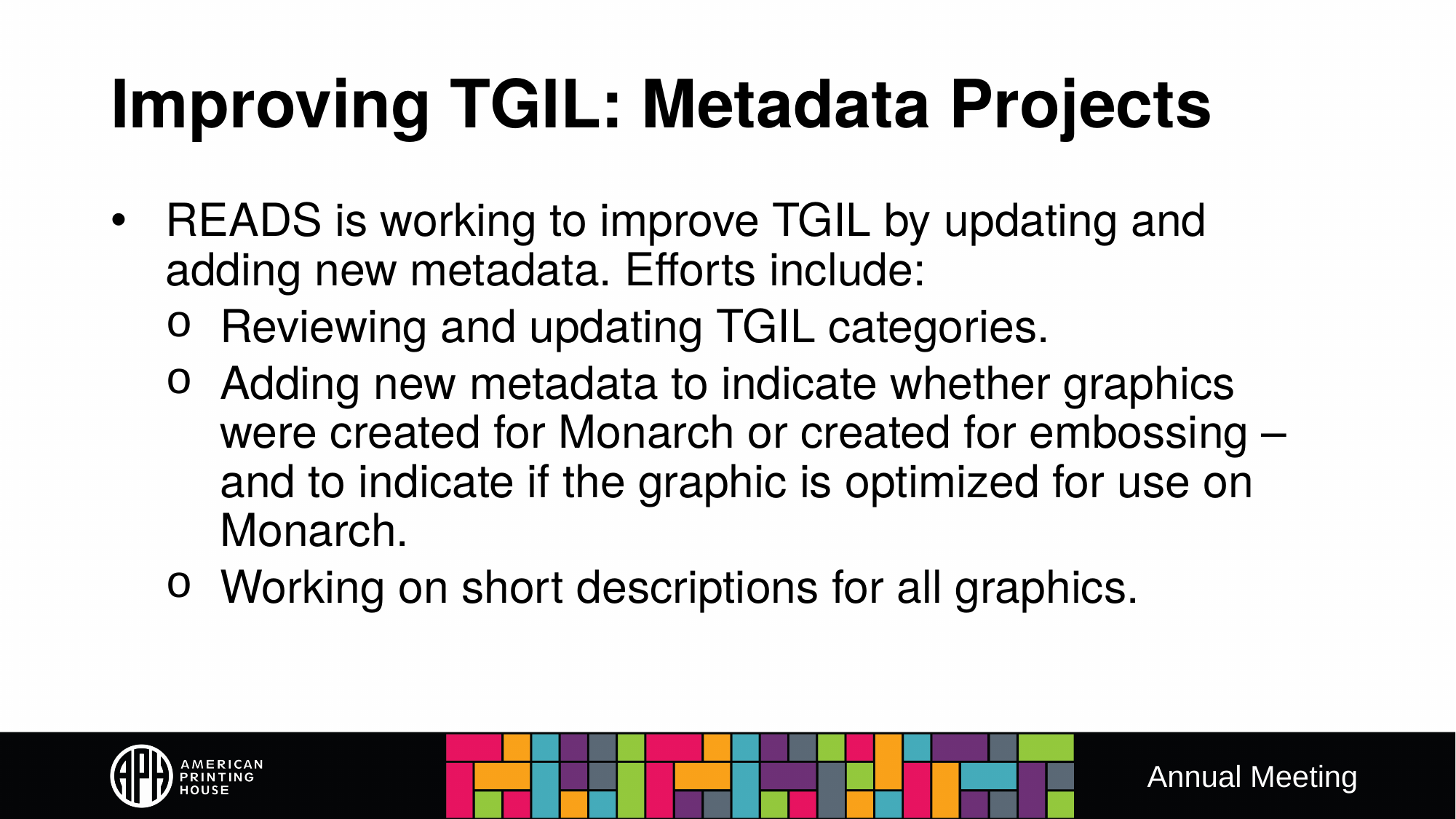

# Improving TGIL: Metadata Projects
READS is working to improve TGIL by updating and adding new metadata. Efforts include:
Reviewing and updating TGIL categories.
Adding new metadata to indicate whether graphics were created for Monarch or created for embossing – and to indicate if the graphic is optimized for use on Monarch.
Working on short descriptions for all graphics.